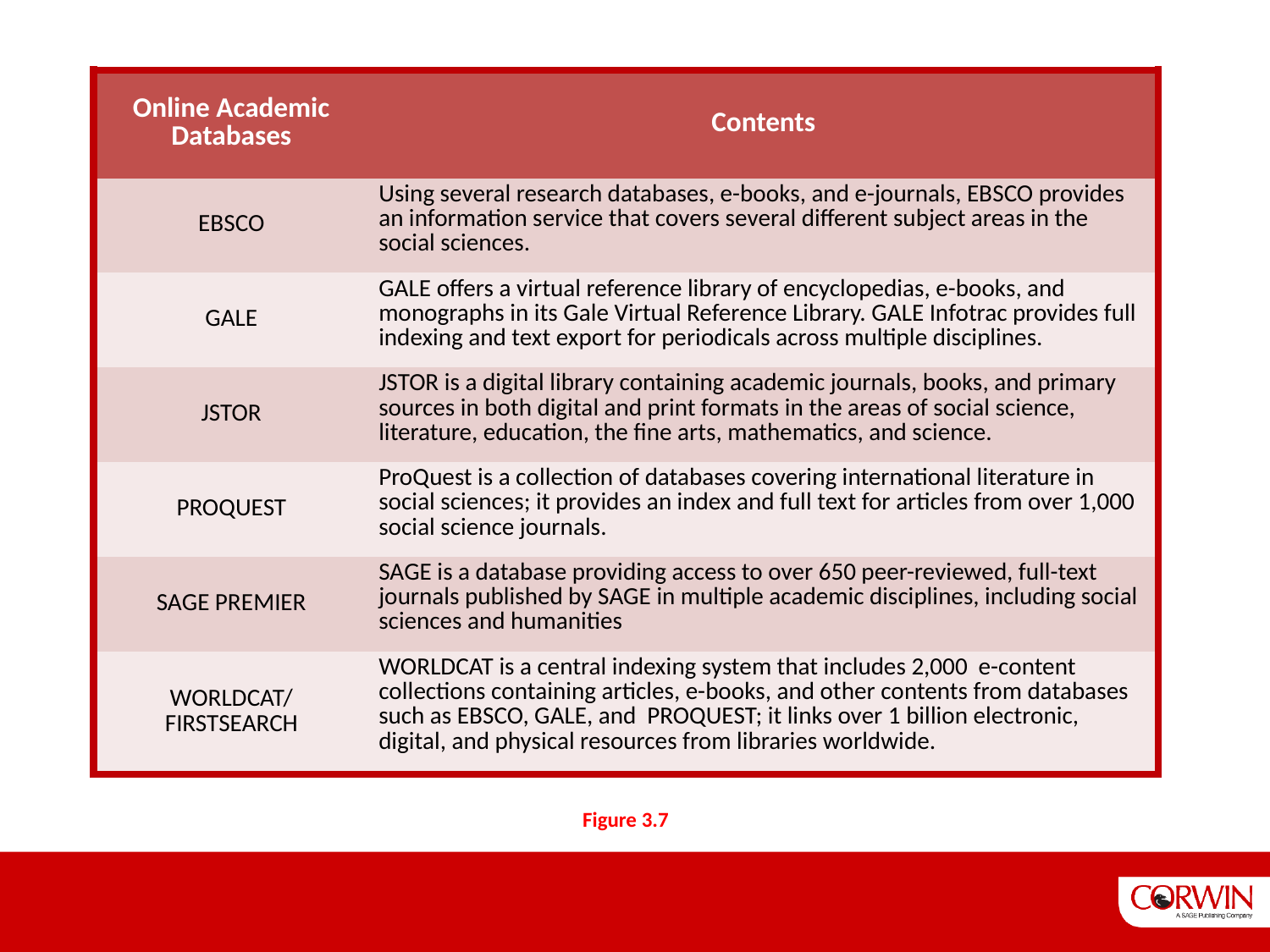

| Online Academic Databases | Contents |
| --- | --- |
| EBSCO | Using several research databases, e-books, and e-journals, EBSCO provides an information service that covers several different subject areas in the social sciences. |
| GALE | GALE offers a virtual reference library of encyclopedias, e-books, and monographs in its Gale Virtual Reference Library. GALE Infotrac provides full indexing and text export for periodicals across multiple disciplines. |
| JSTOR | JSTOR is a digital library containing academic journals, books, and primary sources in both digital and print formats in the areas of social science, literature, education, the fine arts, mathematics, and science. |
| PROQUEST | ProQuest is a collection of databases covering international literature in social sciences; it provides an index and full text for articles from over 1,000 social science journals. |
| SAGE PREMIER | SAGE is a database providing access to over 650 peer-reviewed, full-text journals published by SAGE in multiple academic disciplines, including social sciences and humanities |
| WORLDCAT/ FIRSTSEARCH | WORLDCAT is a central indexing system that includes 2,000 e-content collections containing articles, e-books, and other contents from databases such as EBSCO, GALE, and PROQUEST; it links over 1 billion electronic, digital, and physical resources from libraries worldwide. |
Figure 3.7